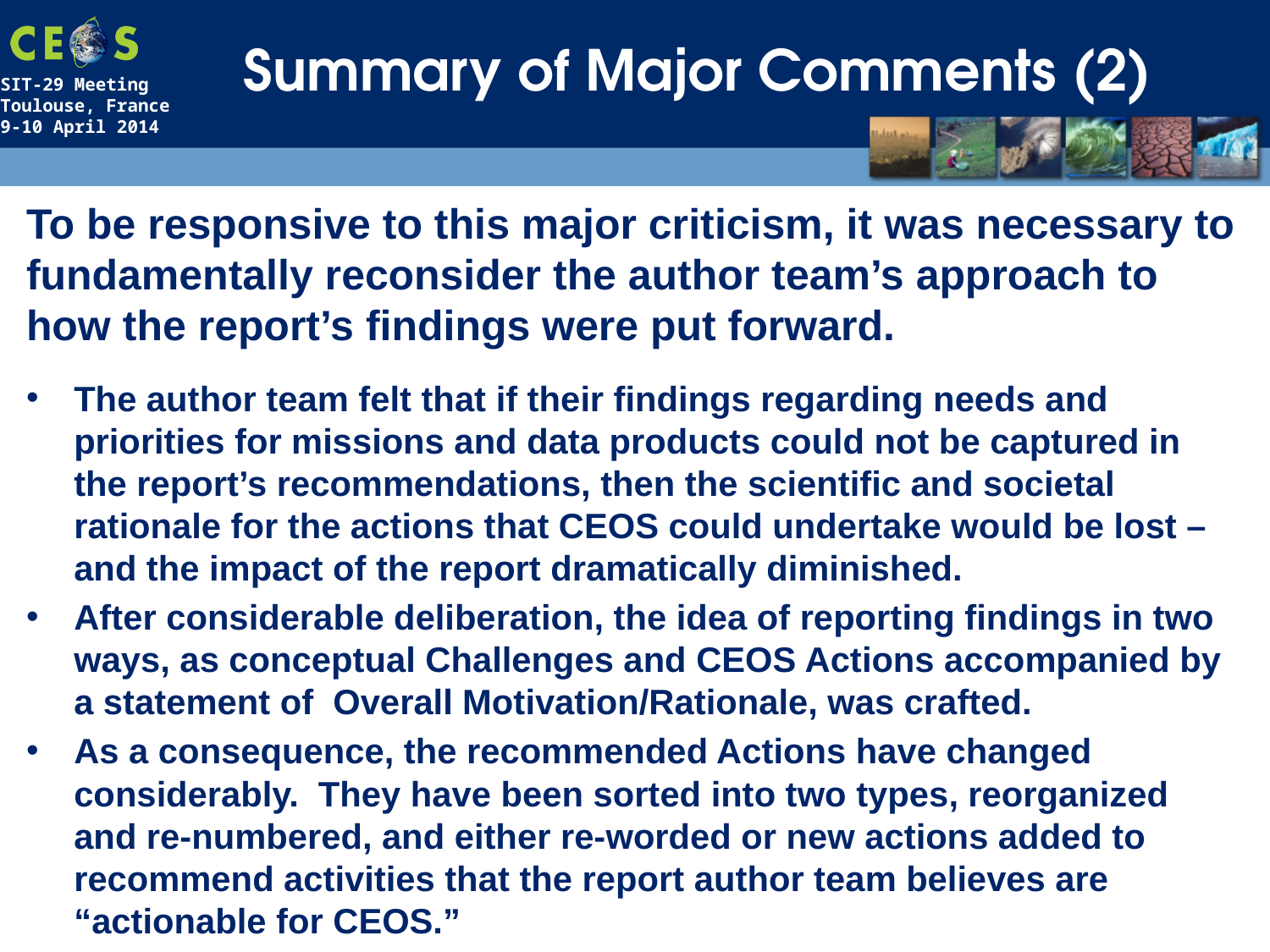

# Summary of Major Comments (2)
To be responsive to this major criticism, it was necessary to fundamentally reconsider the author team’s approach to how the report’s findings were put forward.

The author team felt that if their findings regarding needs and priorities for missions and data products could not be captured in the report’s recommendations, then the scientific and societal rationale for the actions that CEOS could undertake would be lost – and the impact of the report dramatically diminished.
After considerable deliberation, the idea of reporting findings in two ways, as conceptual Challenges and CEOS Actions accompanied by a statement of  Overall Motivation/Rationale, was crafted.
As a consequence, the recommended Actions have changed considerably.  They have been sorted into two types, reorganized and re-numbered, and either re-worded or new actions added to recommend activities that the report author team believes are “actionable for CEOS.”